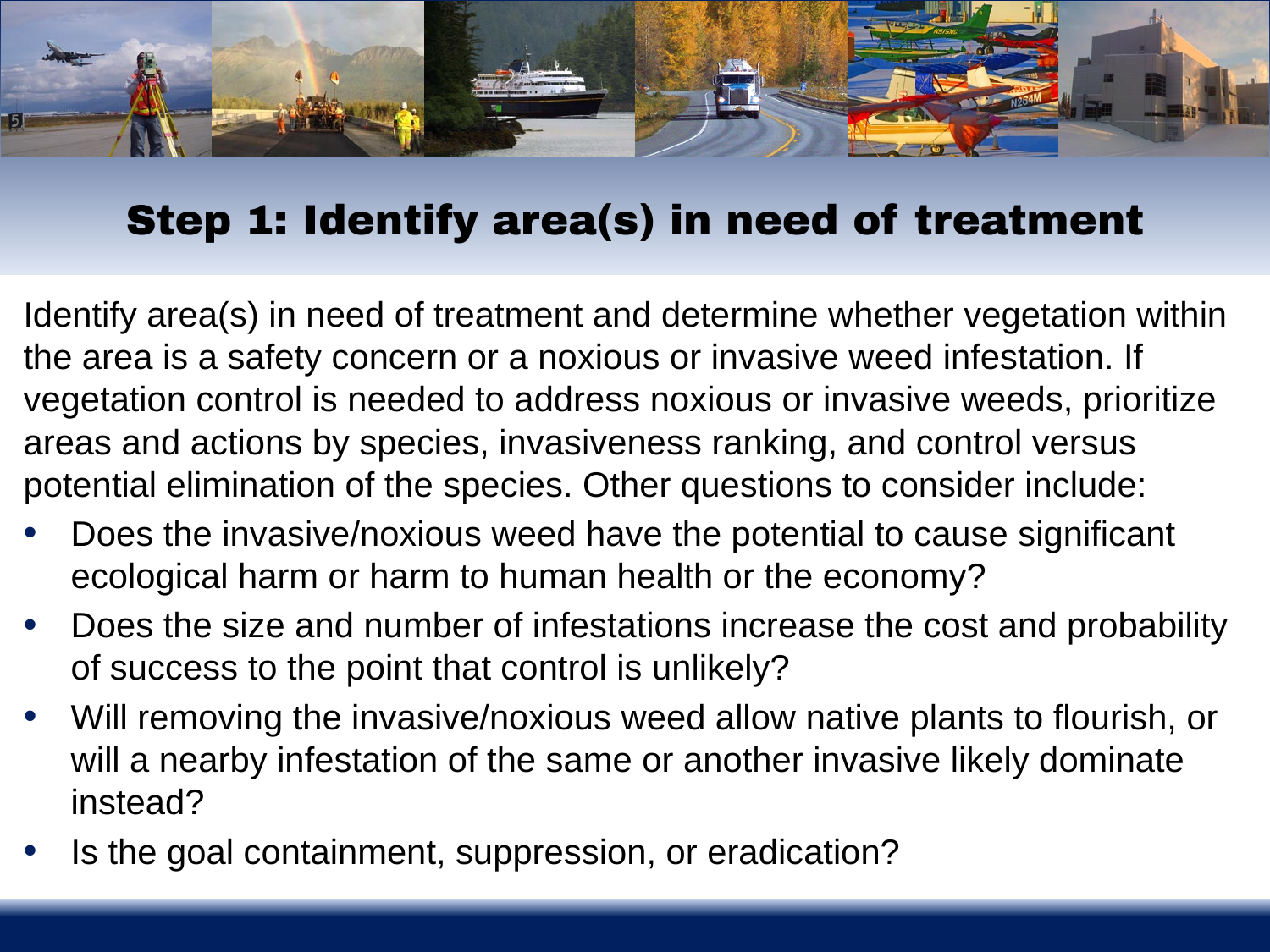

# Step 1: Identify area(s) in need of treatment
Identify area(s) in need of treatment and determine whether vegetation within the area is a safety concern or a noxious or invasive weed infestation. If vegetation control is needed to address noxious or invasive weeds, prioritize areas and actions by species, invasiveness ranking, and control versus potential elimination of the species. Other questions to consider include:
Does the invasive/noxious weed have the potential to cause significant ecological harm or harm to human health or the economy?
Does the size and number of infestations increase the cost and probability of success to the point that control is unlikely?
Will removing the invasive/noxious weed allow native plants to flourish, or will a nearby infestation of the same or another invasive likely dominate instead?
Is the goal containment, suppression, or eradication?